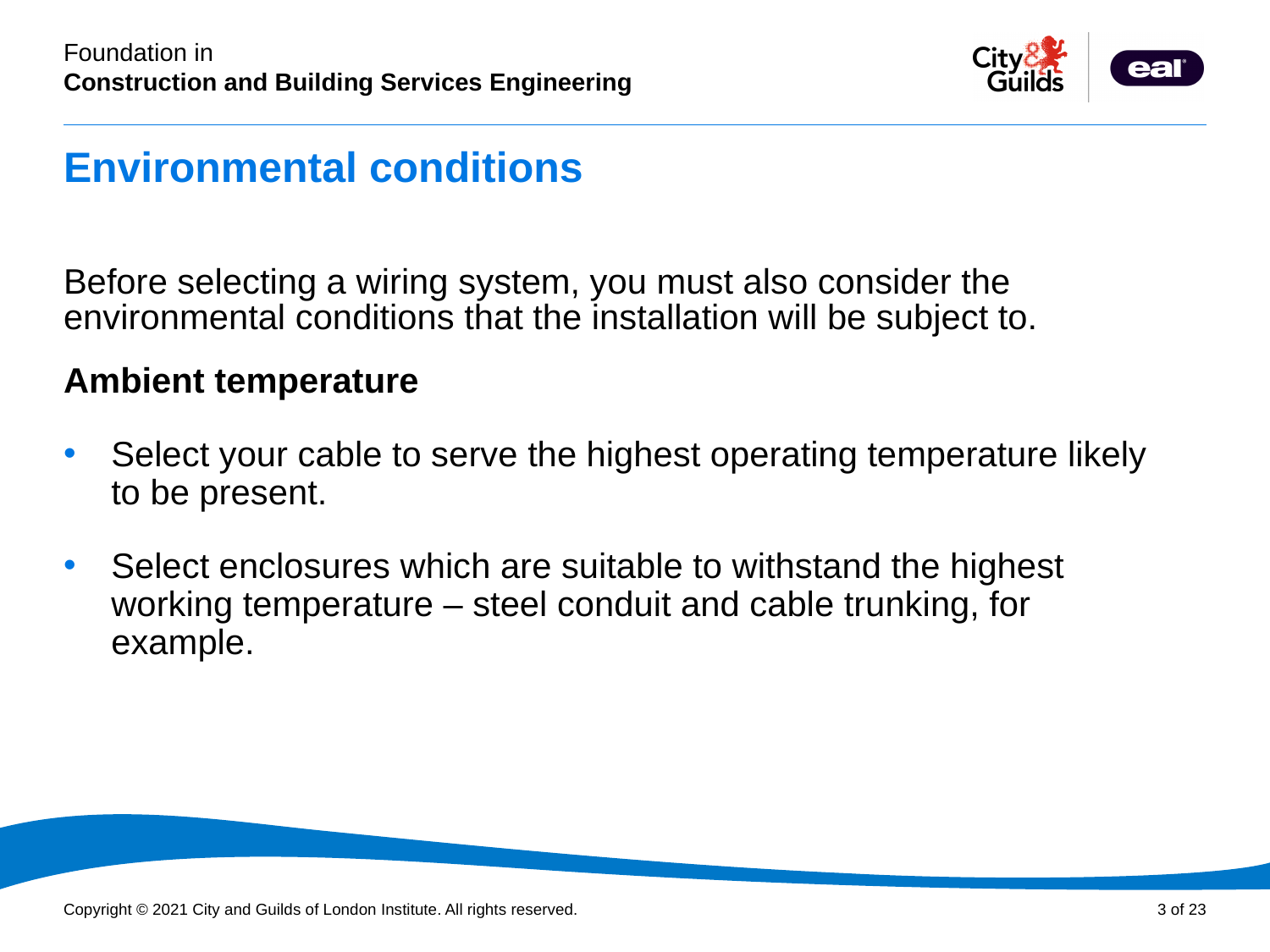

# Environmental conditions
Before selecting a wiring system, you must also consider the environmental conditions that the installation will be subject to.
Ambient temperature
Select your cable to serve the highest operating temperature likely to be present.
Select enclosures which are suitable to withstand the highest working temperature – steel conduit and cable trunking, for example.